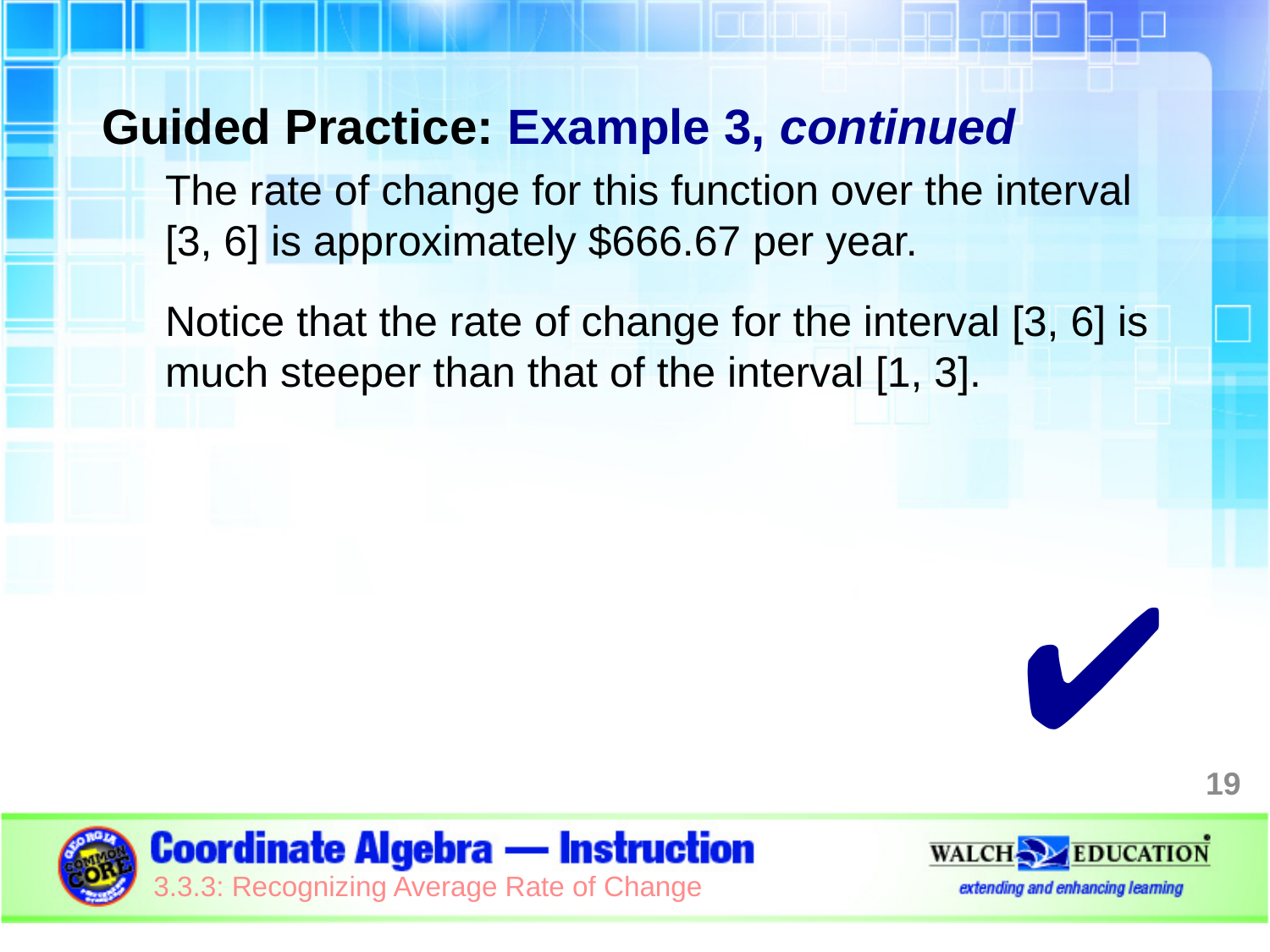

Guided Practice: Example 3, continued
The rate of change for this function over the interval [3, 6] is approximately $666.67 per year.
Notice that the rate of change for the interval [3, 6] is much steeper than that of the interval [1, 3].

✔
19
3.3.3: Recognizing Average Rate of Change